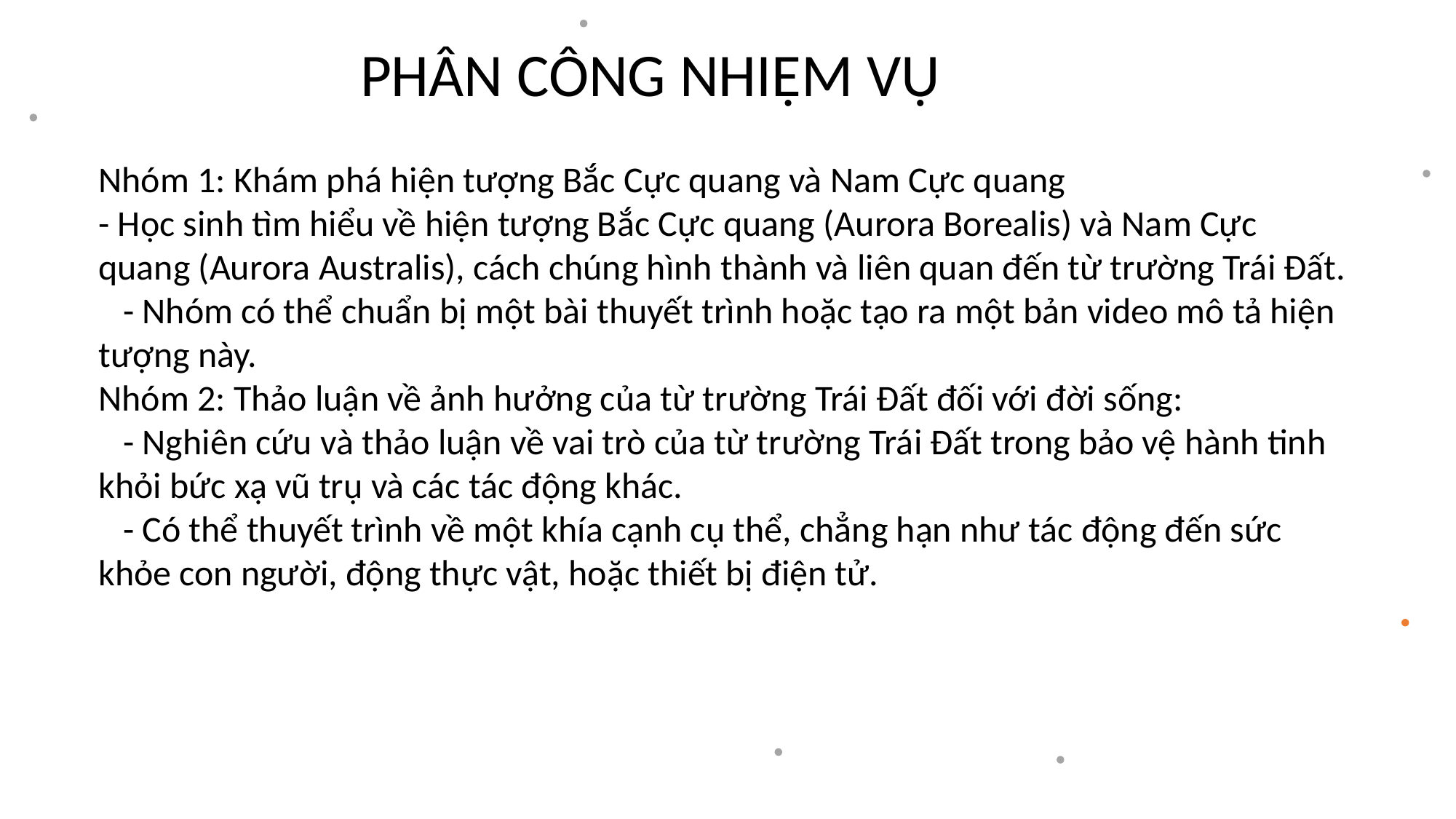

# PHÂN CÔNG NHIỆM VỤ
Nhóm 1: Khám phá hiện tượng Bắc Cực quang và Nam Cực quang
- Học sinh tìm hiểu về hiện tượng Bắc Cực quang (Aurora Borealis) và Nam Cực quang (Aurora Australis), cách chúng hình thành và liên quan đến từ trường Trái Đất.
   - Nhóm có thể chuẩn bị một bài thuyết trình hoặc tạo ra một bản video mô tả hiện tượng này.
Nhóm 2: Thảo luận về ảnh hưởng của từ trường Trái Đất đối với đời sống:
   - Nghiên cứu và thảo luận về vai trò của từ trường Trái Đất trong bảo vệ hành tinh khỏi bức xạ vũ trụ và các tác động khác.
   - Có thể thuyết trình về một khía cạnh cụ thể, chẳng hạn như tác động đến sức khỏe con người, động thực vật, hoặc thiết bị điện tử.